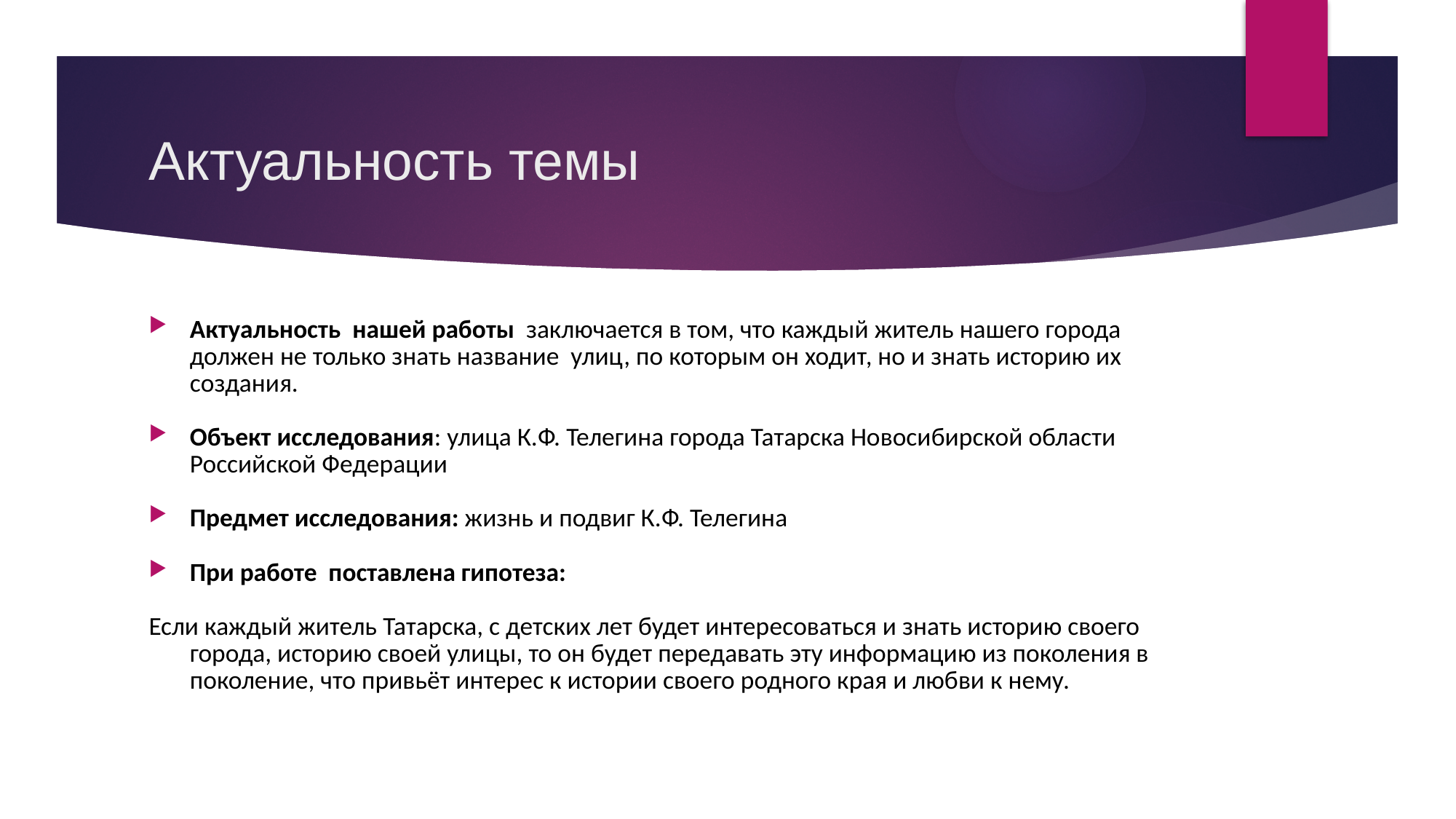

# Актуальность темы
Актуальность  нашей работы  заключается в том, что каждый житель нашего города должен не только знать название  улиц, по которым он ходит, но и знать историю их создания.
Объект исследования: улица К.Ф. Телегина города Татарска Новосибирской области Российской Федерации
Предмет исследования: жизнь и подвиг К.Ф. Телегина
При работе  поставлена гипотеза:
Если каждый житель Татарска, с детских лет будет интересоваться и знать историю своего города, историю своей улицы, то он будет передавать эту информацию из поколения в поколение, что привьёт интерес к истории своего родного края и любви к нему.